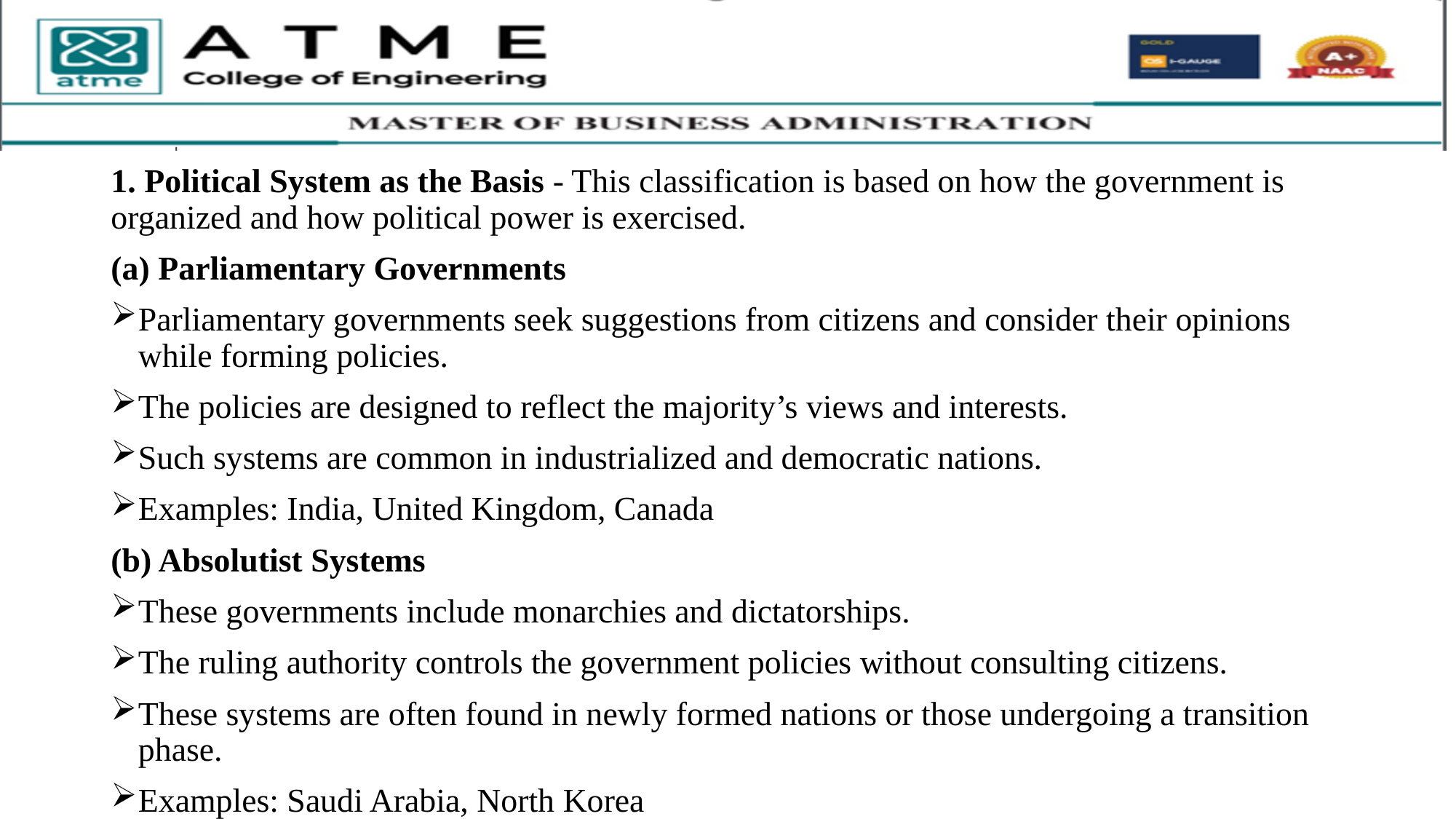

1. Political System as the Basis - This classification is based on how the government is organized and how political power is exercised.
(a) Parliamentary Governments
Parliamentary governments seek suggestions from citizens and consider their opinions while forming policies.
The policies are designed to reflect the majority’s views and interests.
Such systems are common in industrialized and democratic nations.
Examples: India, United Kingdom, Canada
(b) Absolutist Systems
These governments include monarchies and dictatorships.
The ruling authority controls the government policies without consulting citizens.
These systems are often found in newly formed nations or those undergoing a transition phase.
Examples: Saudi Arabia, North Korea